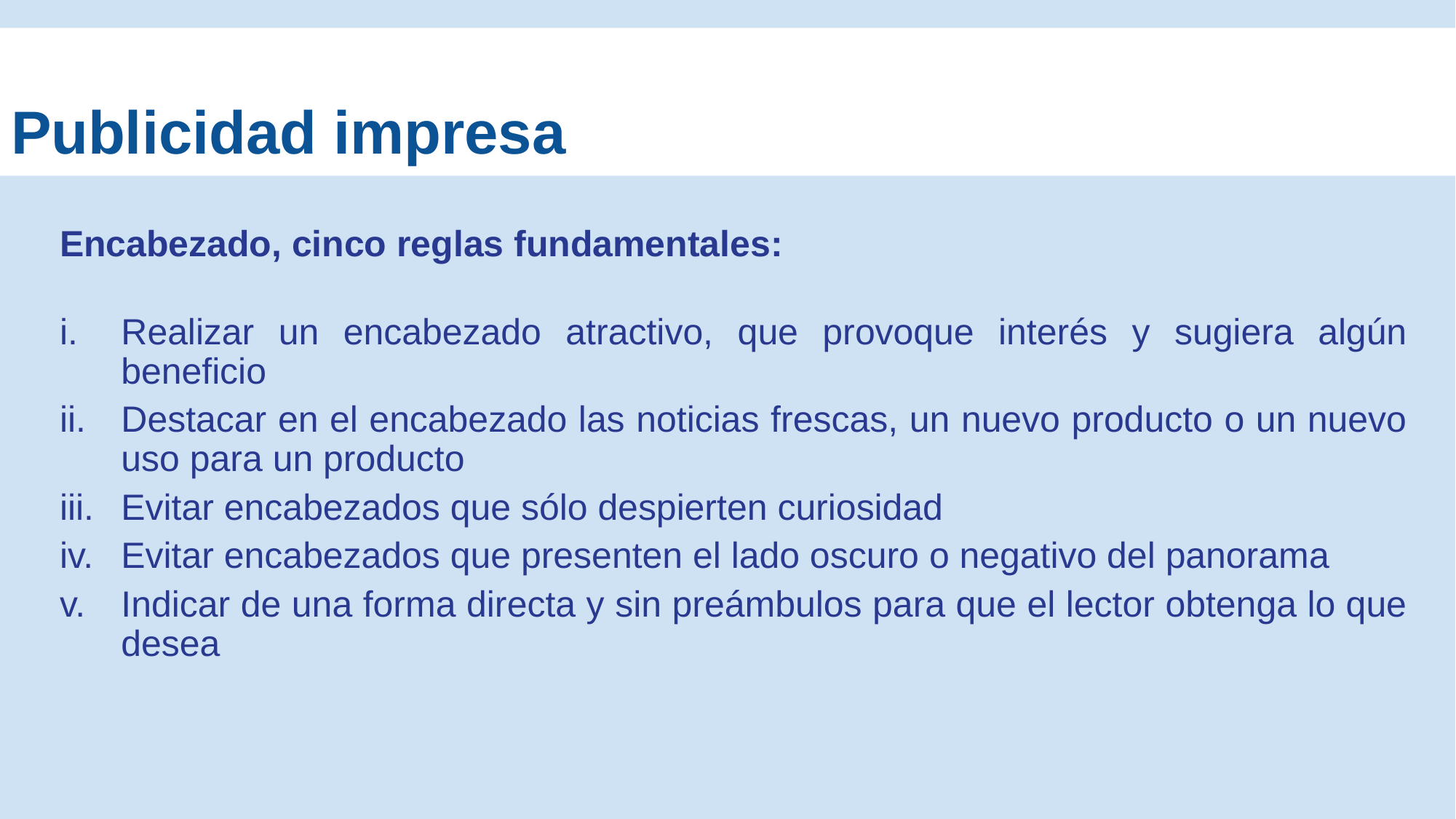

# Publicidad impresa
Encabezado, cinco reglas fundamentales:

Realizar un encabezado atractivo, que provoque interés y sugiera algún beneficio
Destacar en el encabezado las noticias frescas, un nuevo producto o un nuevo uso para un producto
Evitar encabezados que sólo despierten curiosidad
Evitar encabezados que presenten el lado oscuro o negativo del panorama
Indicar de una forma directa y sin preámbulos para que el lector obtenga lo que desea